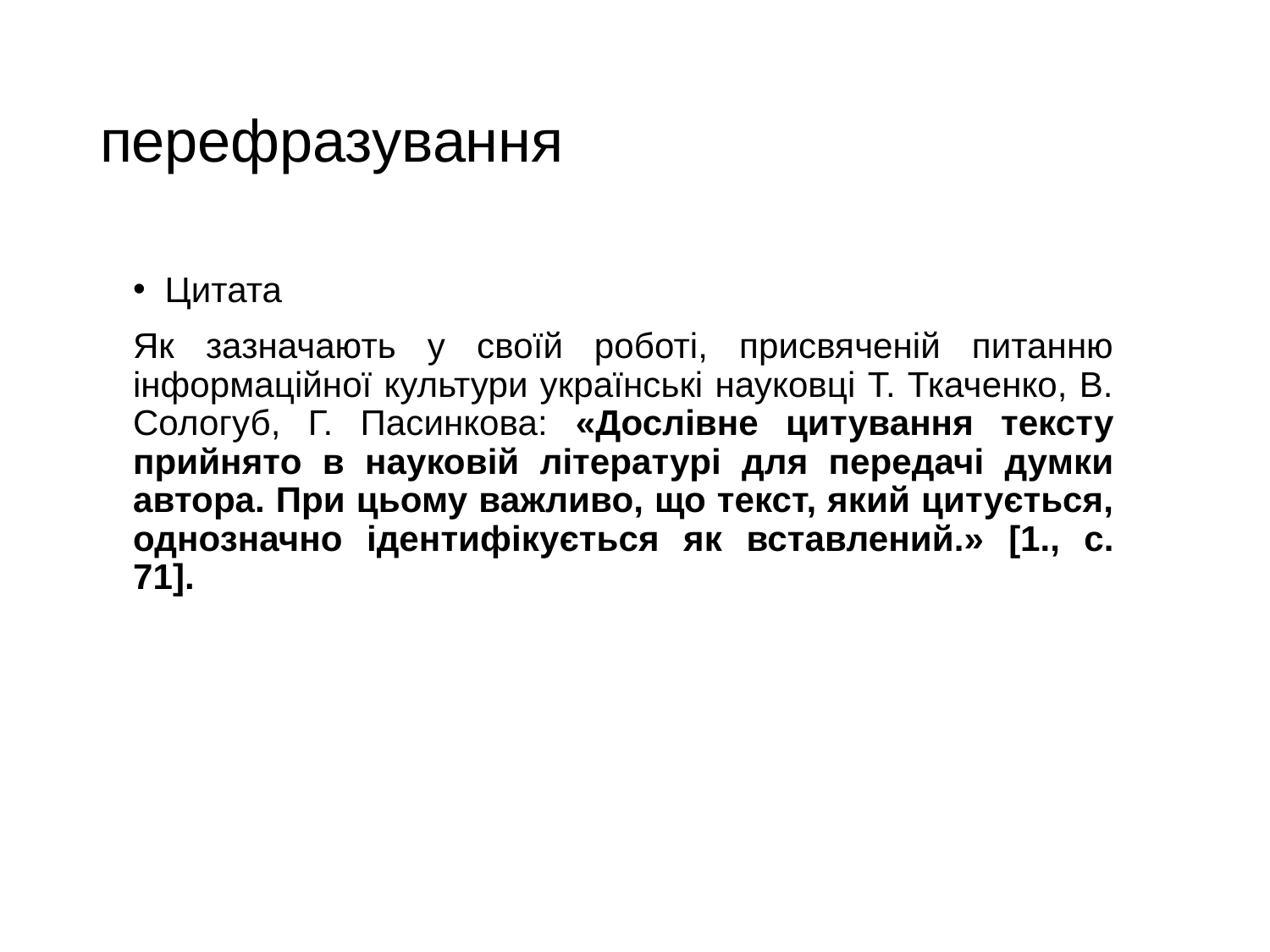

# перефразування
Цитата
Як зазначають у своїй роботі, присвяченій питанню інформаційної культури українські науковці Т. Ткаченко, В. Сологуб, Г. Пасинкова: «Дослівне цитування тексту прийнято в науковій літературі для передачі думки автора. При цьому важливо, що текст, який цитується, однозначно ідентифікується як вставлений.» [1., с. 71].